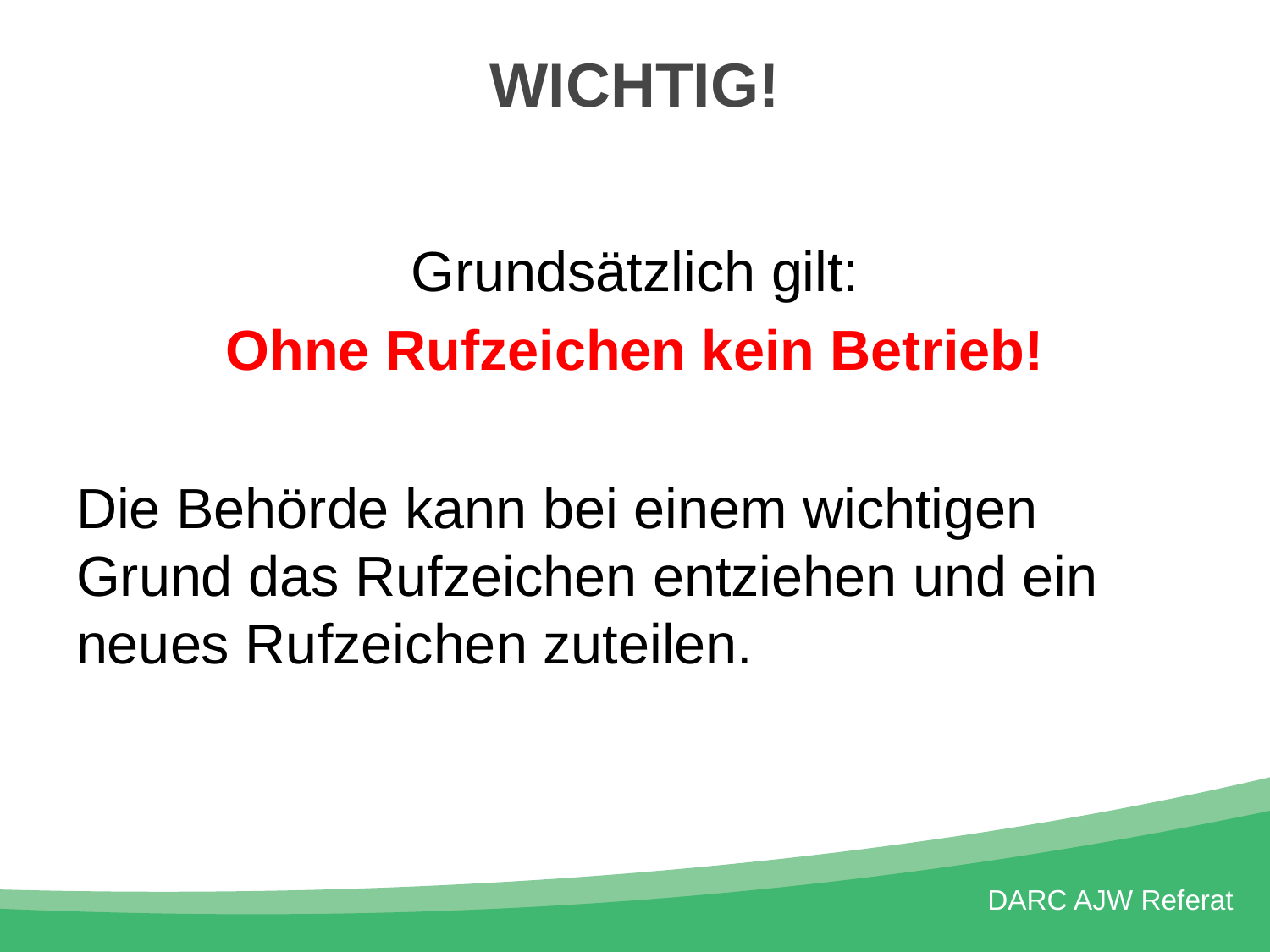

# WICHTIG!

Grundsätzlich gilt:
 Ohne Rufzeichen kein Betrieb!

Die Behörde kann bei einem wichtigen Grund das Rufzeichen entziehen und ein neues Rufzeichen zuteilen.